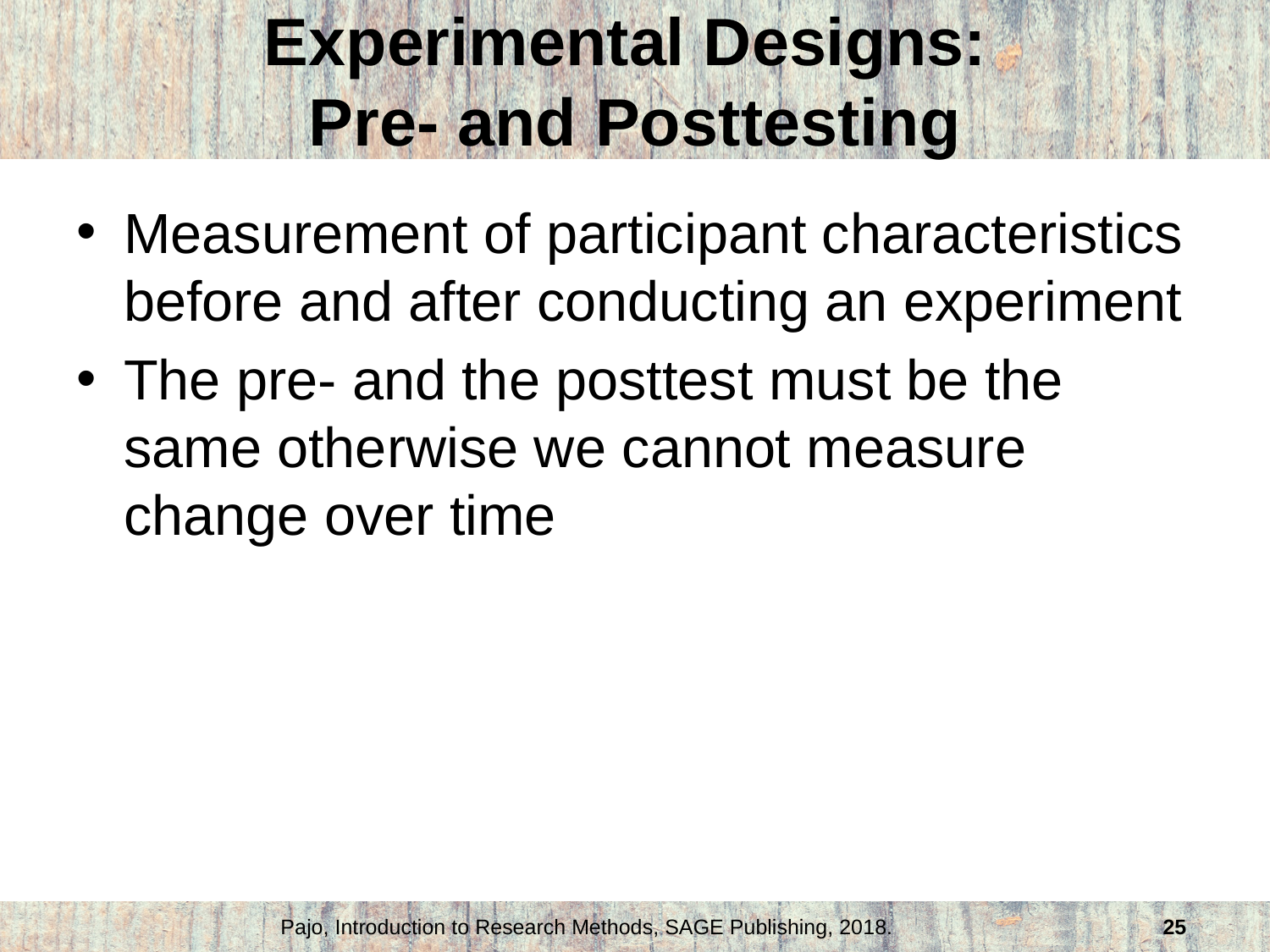

# Experimental Designs: Pre- and Posttesting
Measurement of participant characteristics before and after conducting an experiment
The pre- and the posttest must be the same otherwise we cannot measure change over time
Pajo, Introduction to Research Methods, SAGE Publishing, 2018.
25